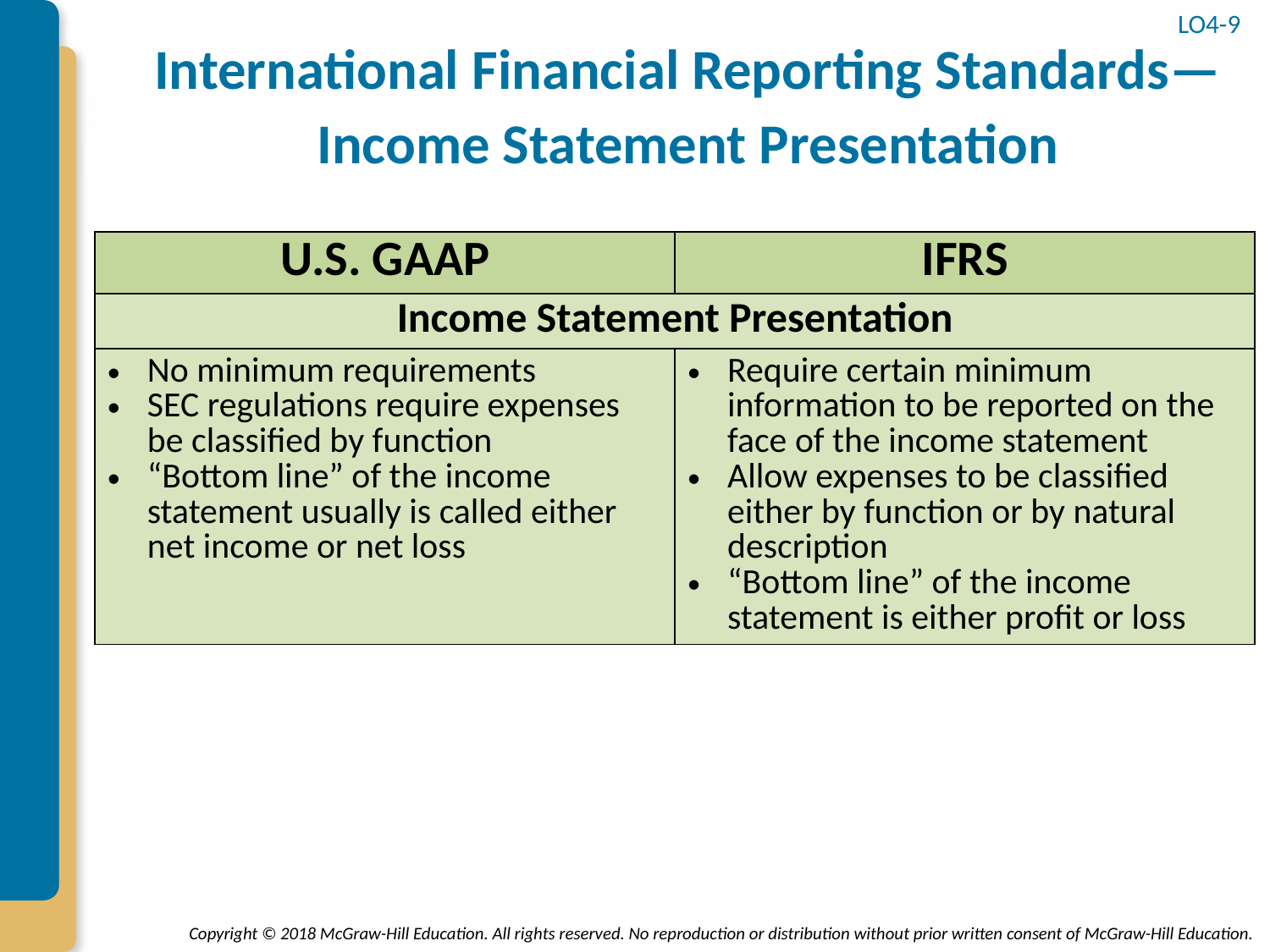

# International Financial Reporting Standards—Income Statement Presentation
LO4-9
| U.S. GAAP | IFRS |
| --- | --- |
| Income Statement Presentation |  |
| No minimum requirements SEC regulations require expenses be classified by function “Bottom line” of the income statement usually is called either net income or net loss | Require certain minimum information to be reported on the face of the income statement Allow expenses to be classified either by function or by natural description “Bottom line” of the income statement is either profit or loss |